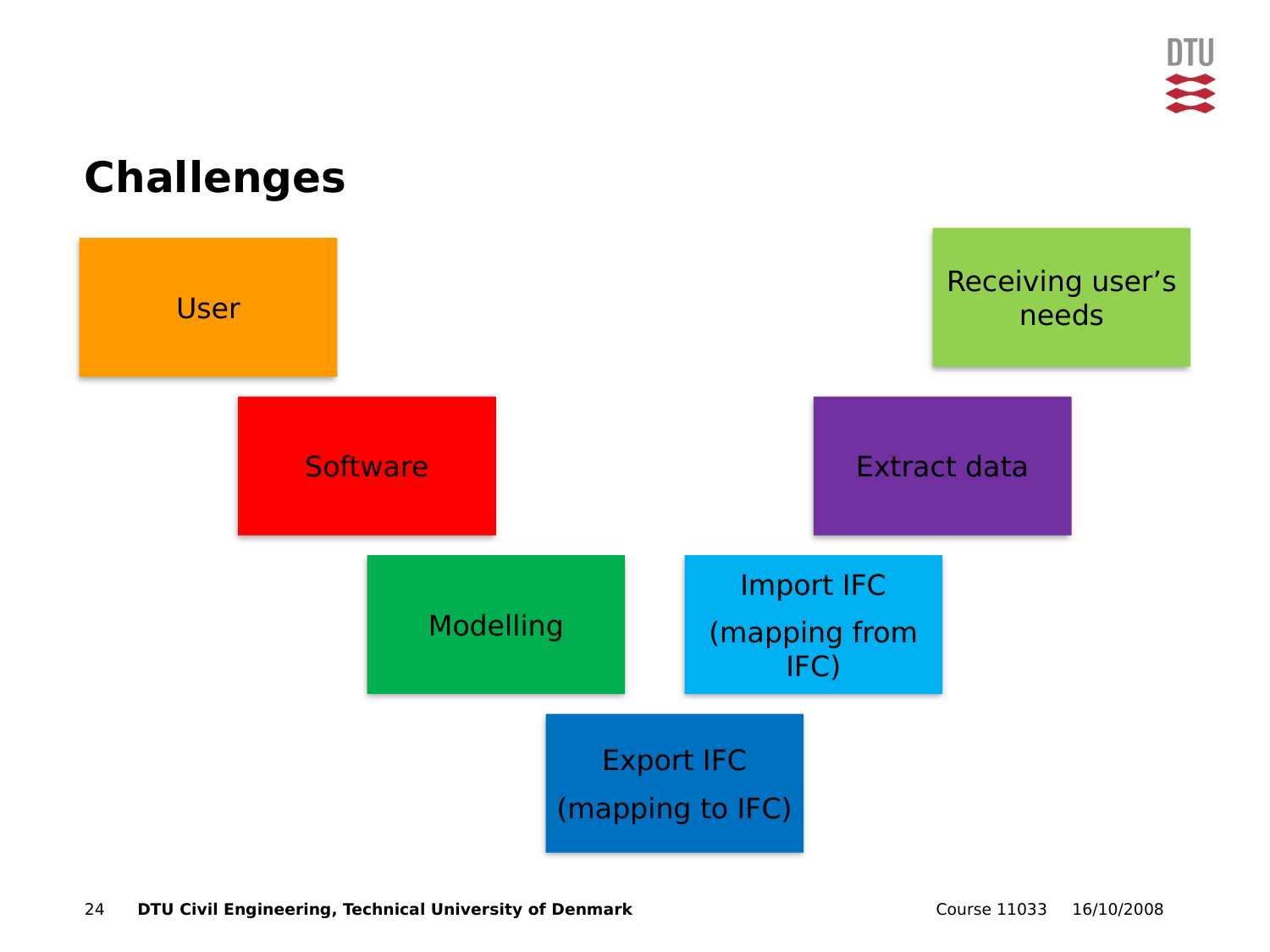

# Challenges
Receiving user’s needs
User
Software
Extract data
Modelling
Import IFC
(mapping from IFC)
Export IFC
(mapping to IFC)